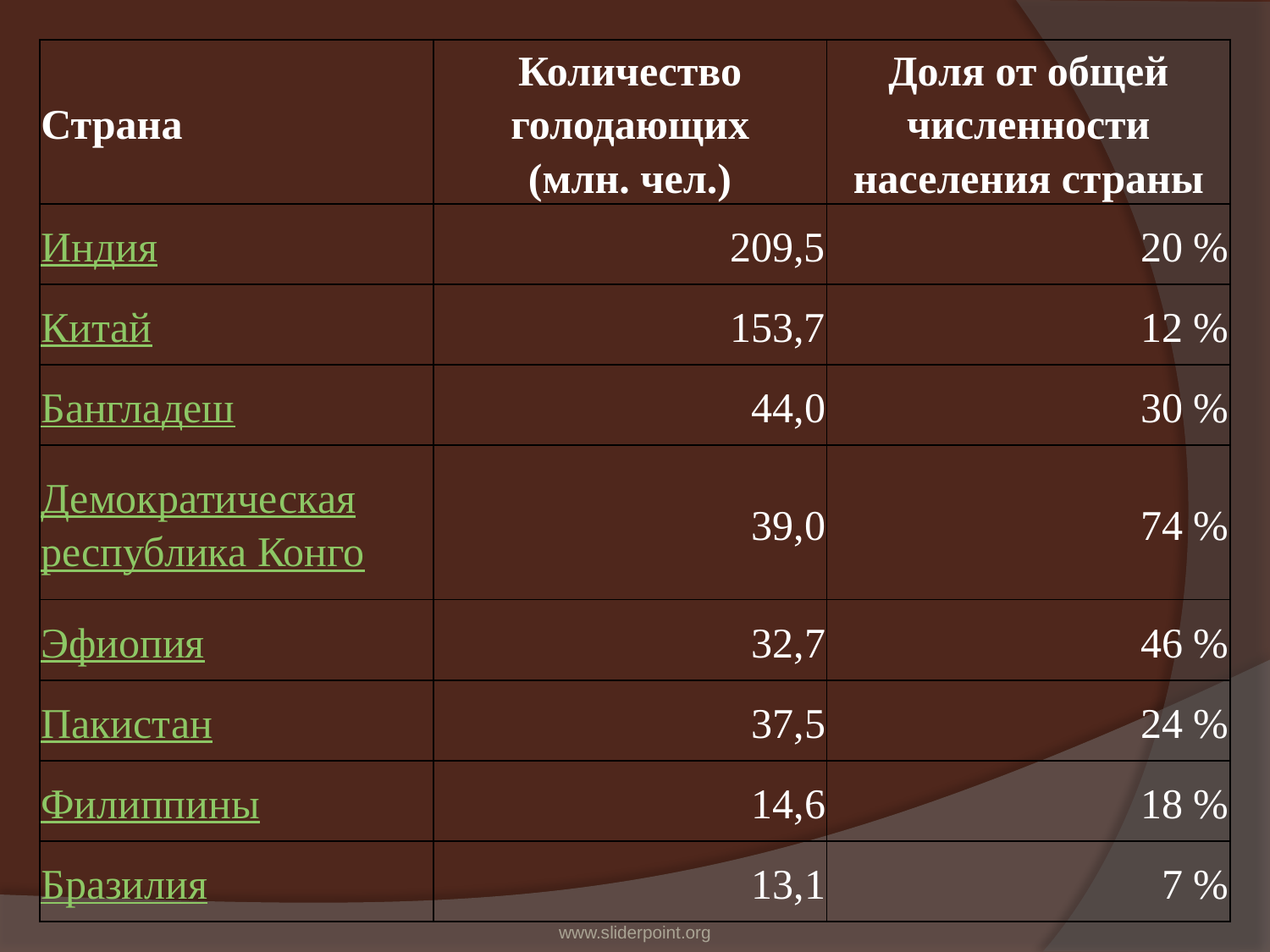

| Страна | Количество голодающих (млн. чел.) | Доля от общей численности населения страны |
| --- | --- | --- |
| Индия | 209,5 | 20 % |
| Китай | 153,7 | 12 % |
| Бангладеш | 44,0 | 30 % |
| Демократическая республика Конго | 39,0 | 74 % |
| Эфиопия | 32,7 | 46 % |
| Пакистан | 37,5 | 24 % |
| Филиппины | 14,6 | 18 % |
| Бразилия | 13,1 | 7 % |
www.sliderpoint.org